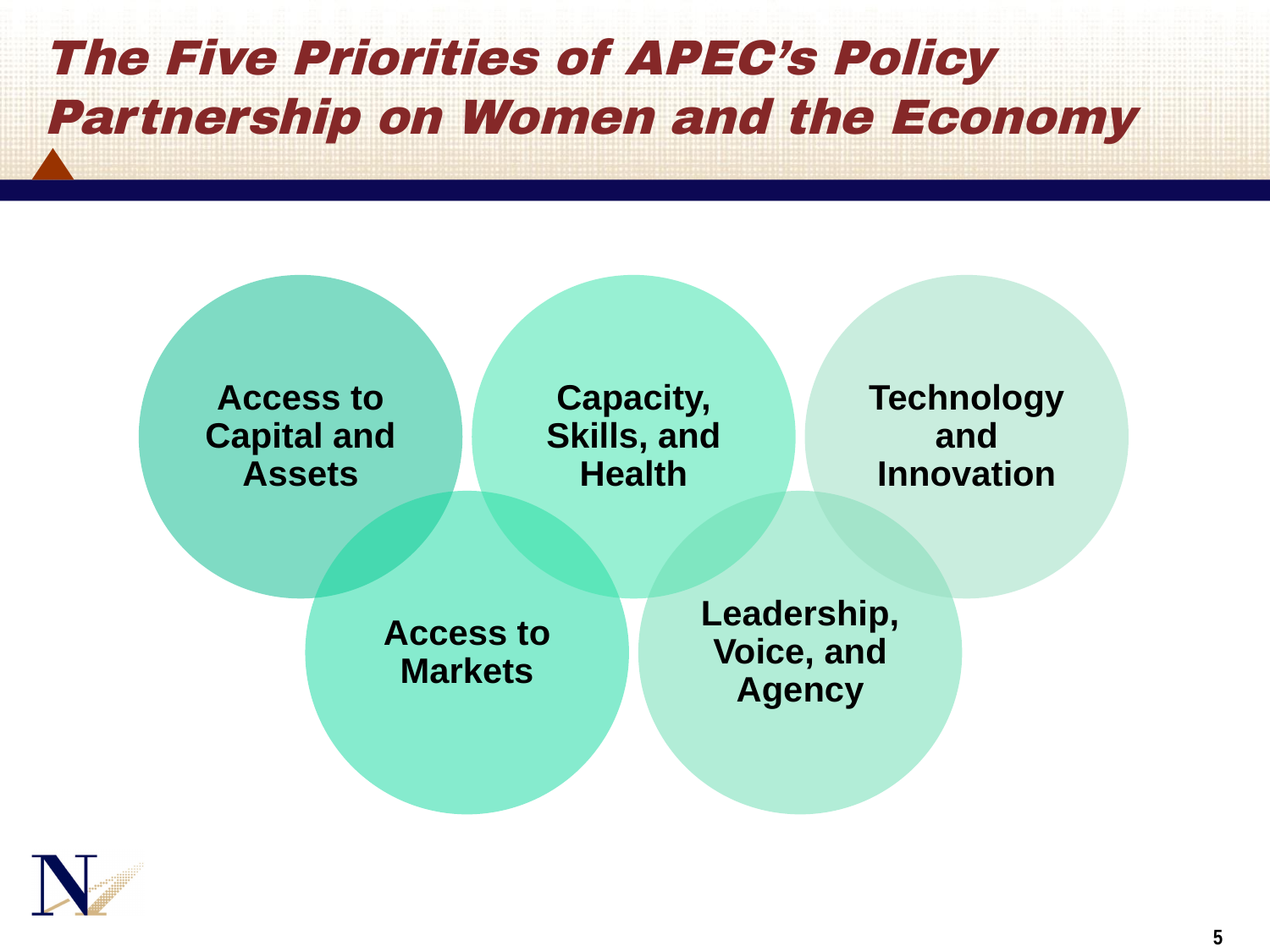

# The Five Priorities of APEC’s Policy Partnership on Women and the Economy
Access to Capital and Assets
Access to Markets
Capacity, Skills, and Health
Leadership, Voice, and Agency
Technology and Innovation
5